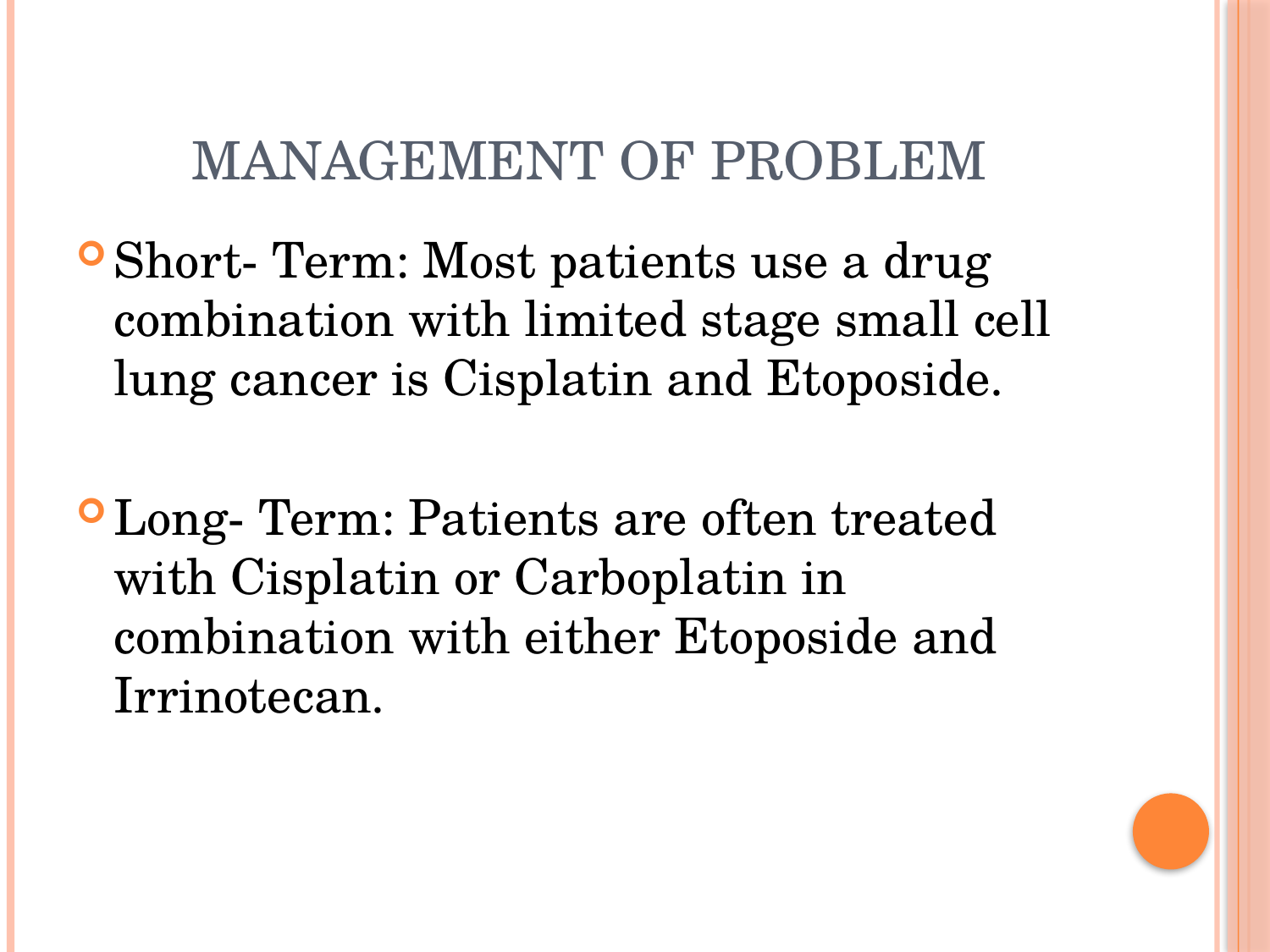

# Management of Problem
Short- Term: Most patients use a drug combination with limited stage small cell lung cancer is Cisplatin and Etoposide.

Long- Term: Patients are often treated with Cisplatin or Carboplatin in combination with either Etoposide and Irrinotecan.